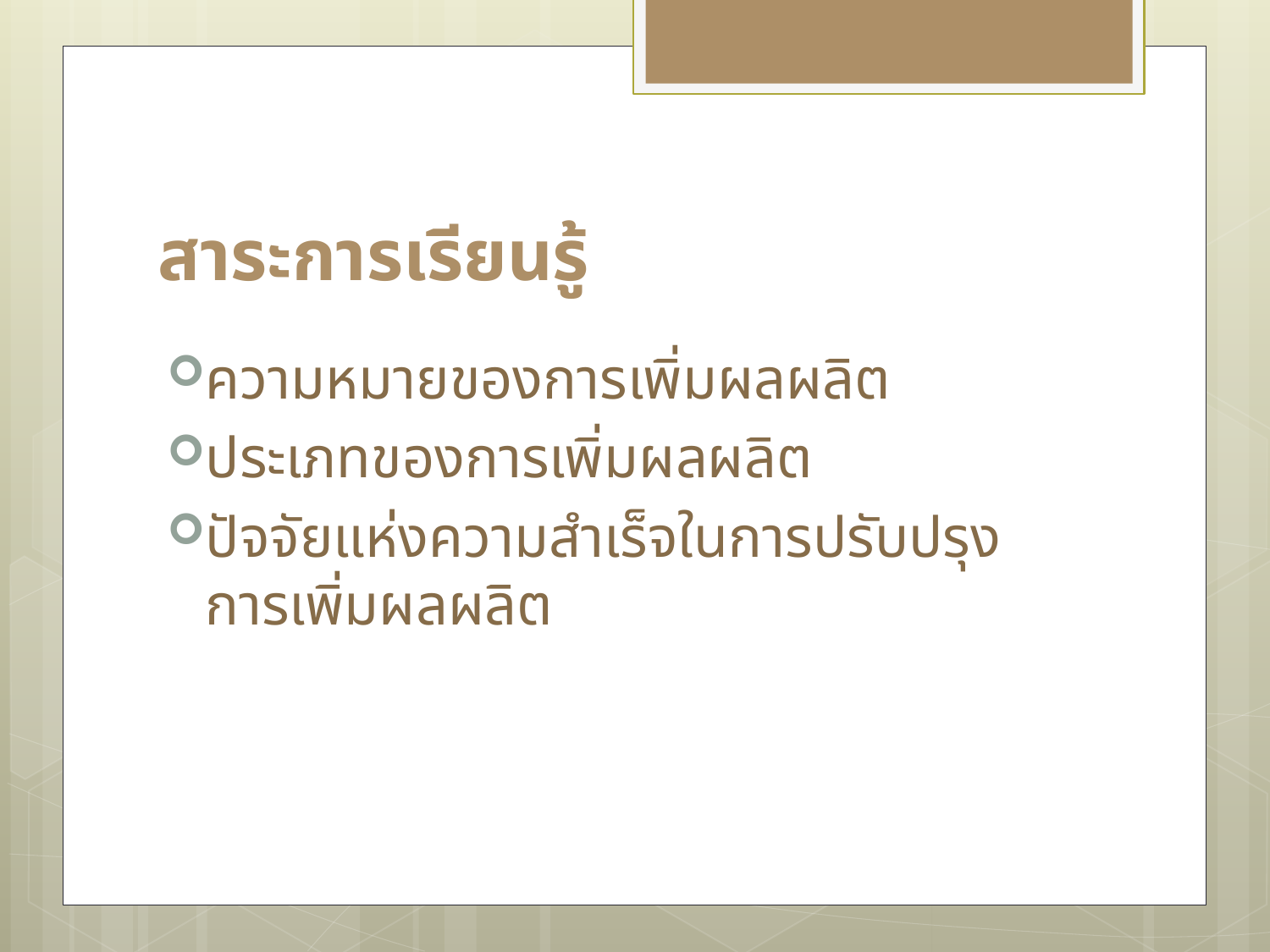

# สาระการเรียนรู้
ความหมายของการเพิ่มผลผลิต
ประเภทของการเพิ่มผลผลิต
ปัจจัยแห่งความสำเร็จในการปรับปรุงการเพิ่มผลผลิต